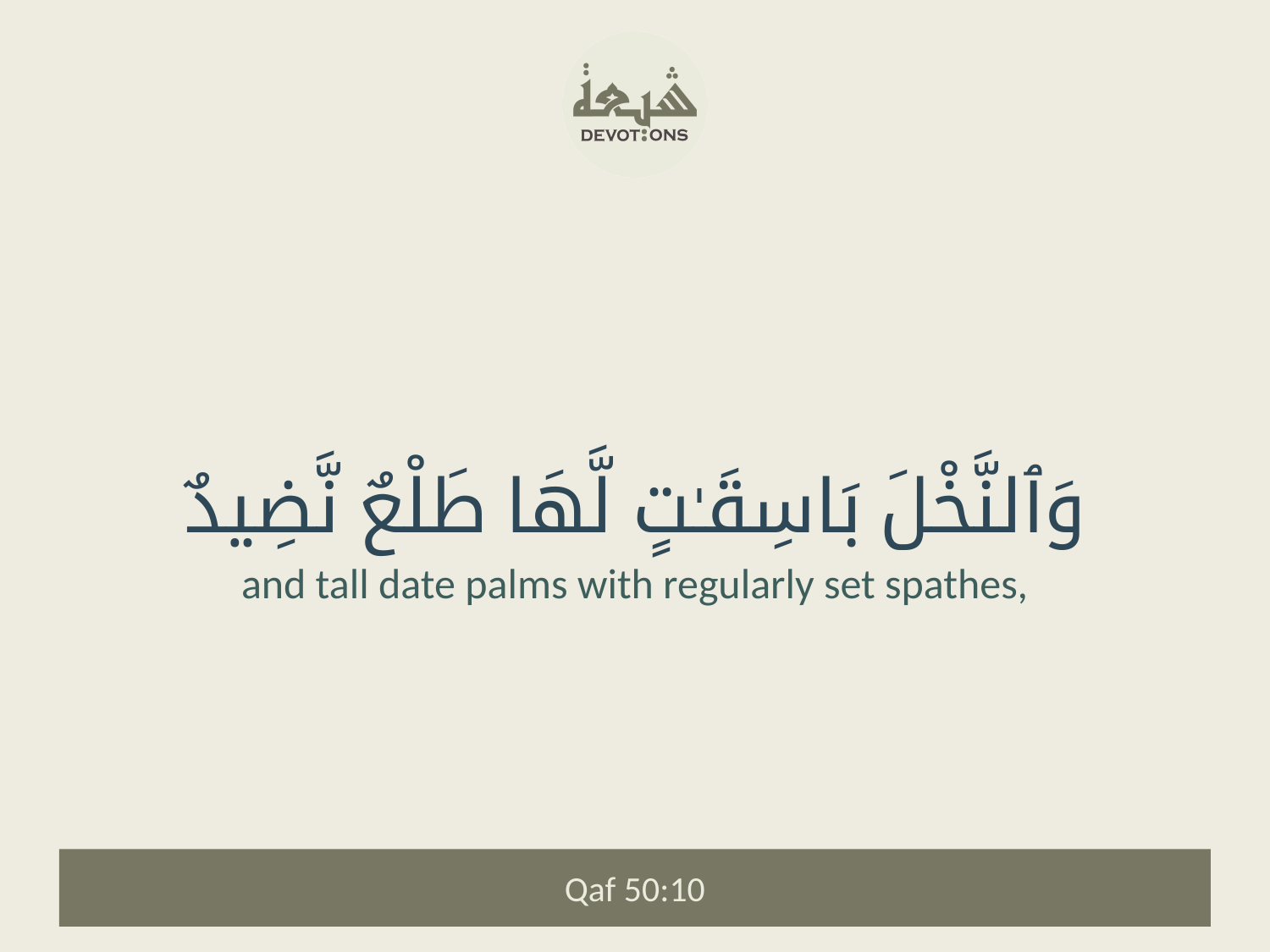

وَٱلنَّخْلَ بَاسِقَـٰتٍ لَّهَا طَلْعٌ نَّضِيدٌ
and tall date palms with regularly set spathes,
Qaf 50:10